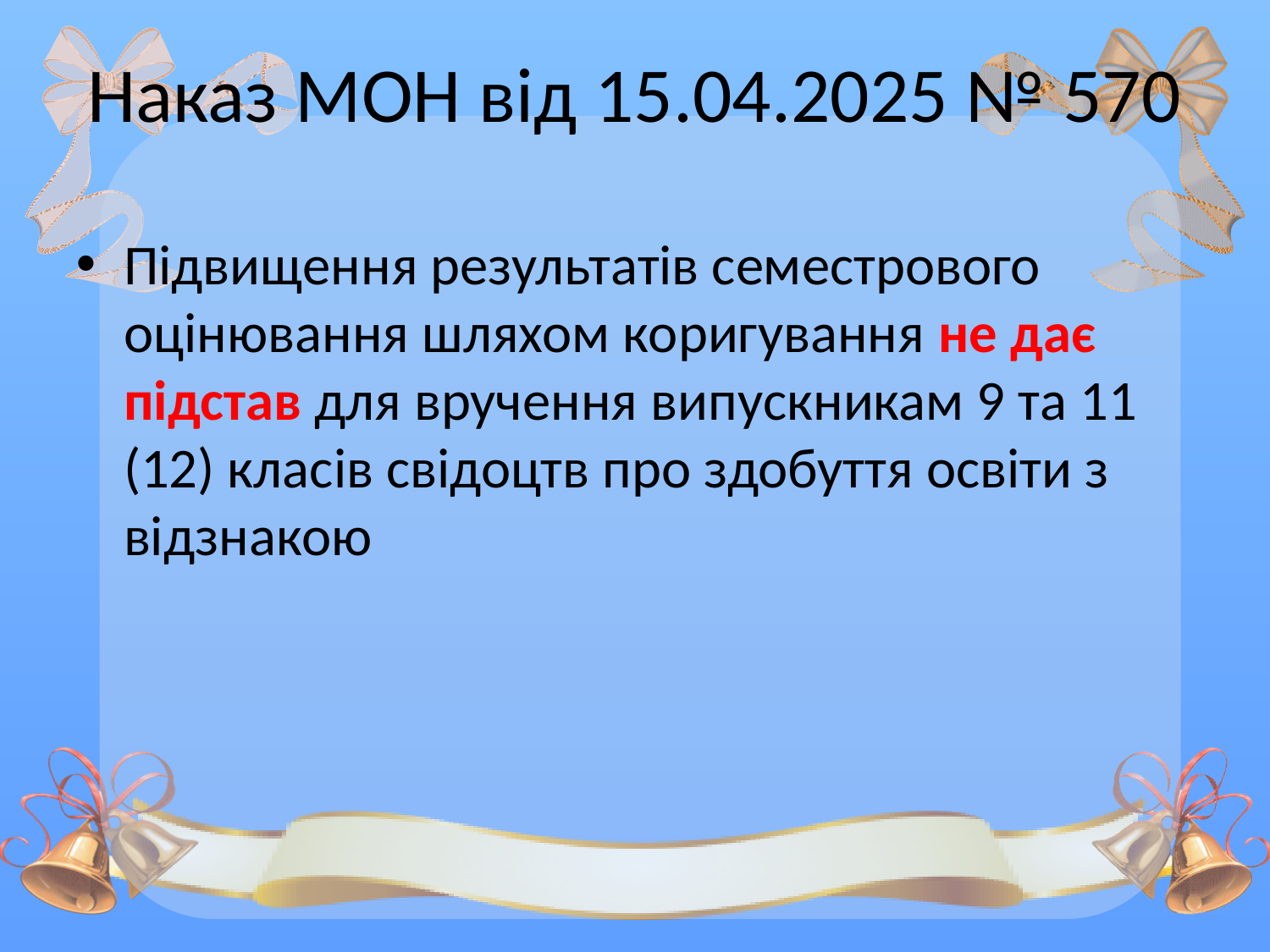

# Наказ МОН від 15.04.2025 № 570
Підвищення результатів семестрового оцінювання шляхом коригування не дає підстав для вручення випускникам 9 та 11 (12) класів свідоцтв про здобуття освіти з відзнакою